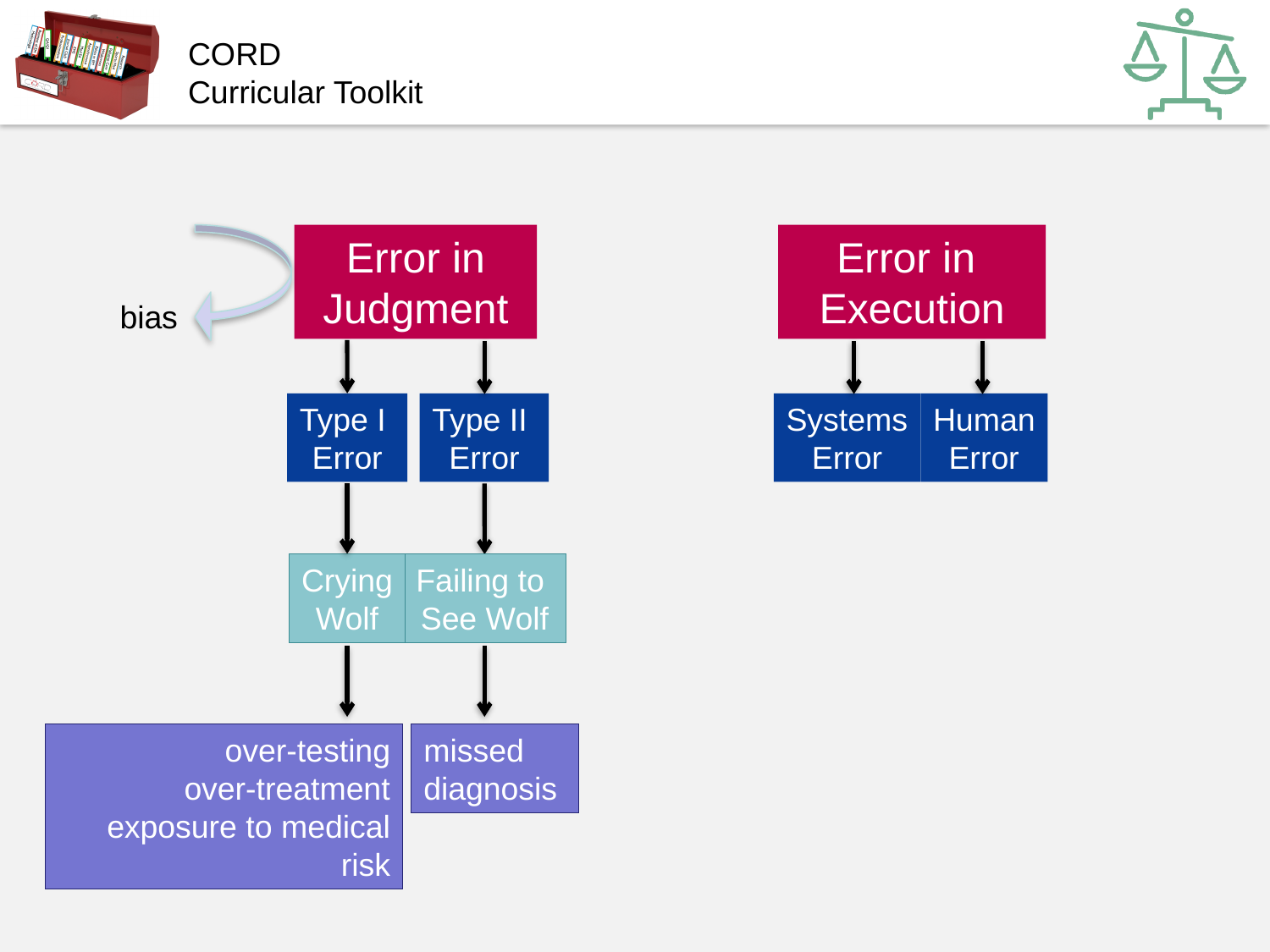

Error in
Judgment
Error in
Execution
bias
Type I
Error
Type II
Error
Systems
Error
Human
Error
Crying
Wolf
Failing to
See Wolf
over-testing
over-treatment
exposure to medical risk
missed diagnosis